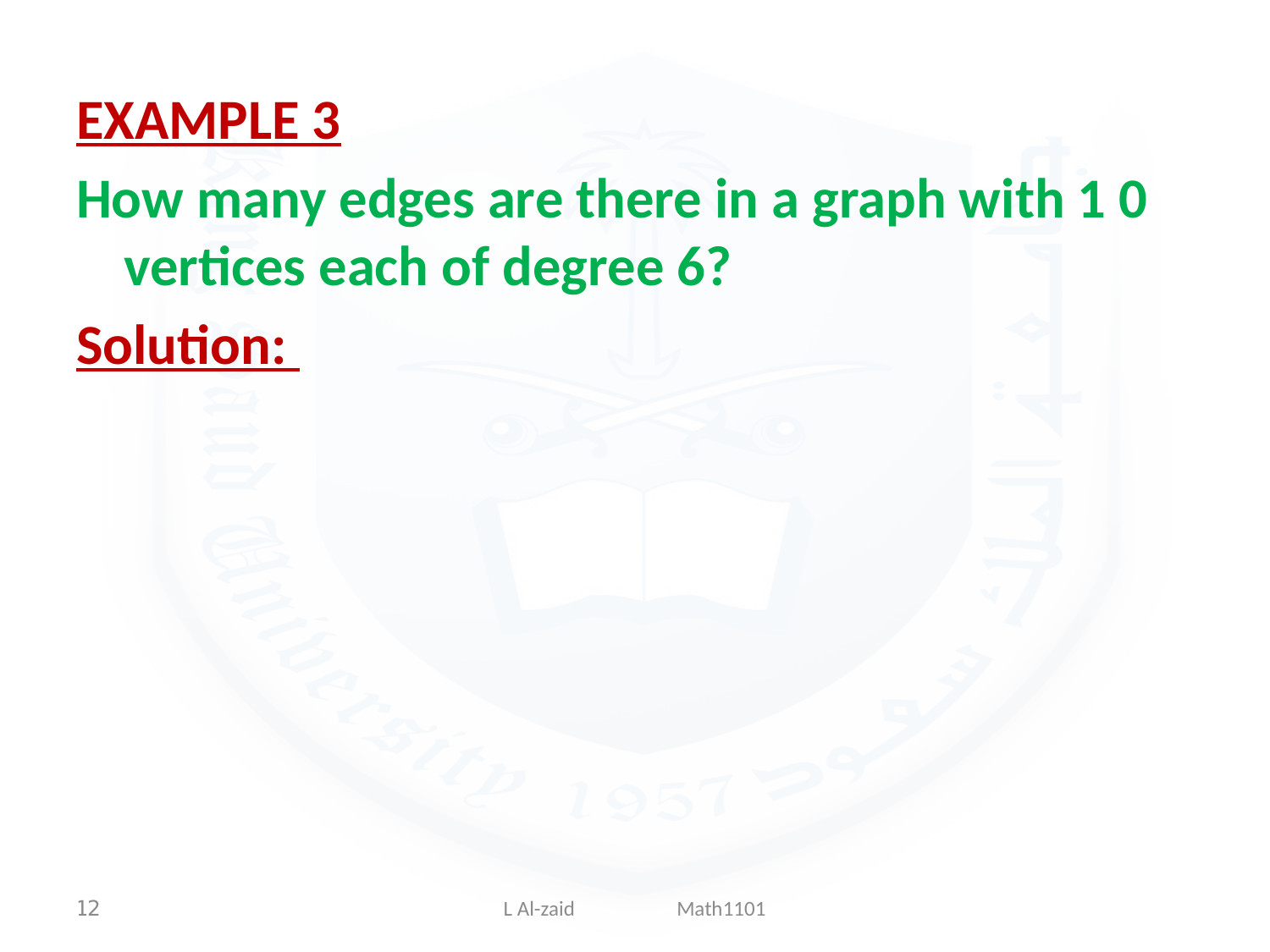

EXAMPLE 3
How many edges are there in a graph with 1 0 vertices each of degree 6?
Solution:
12
L Al-zaid                     Math1101